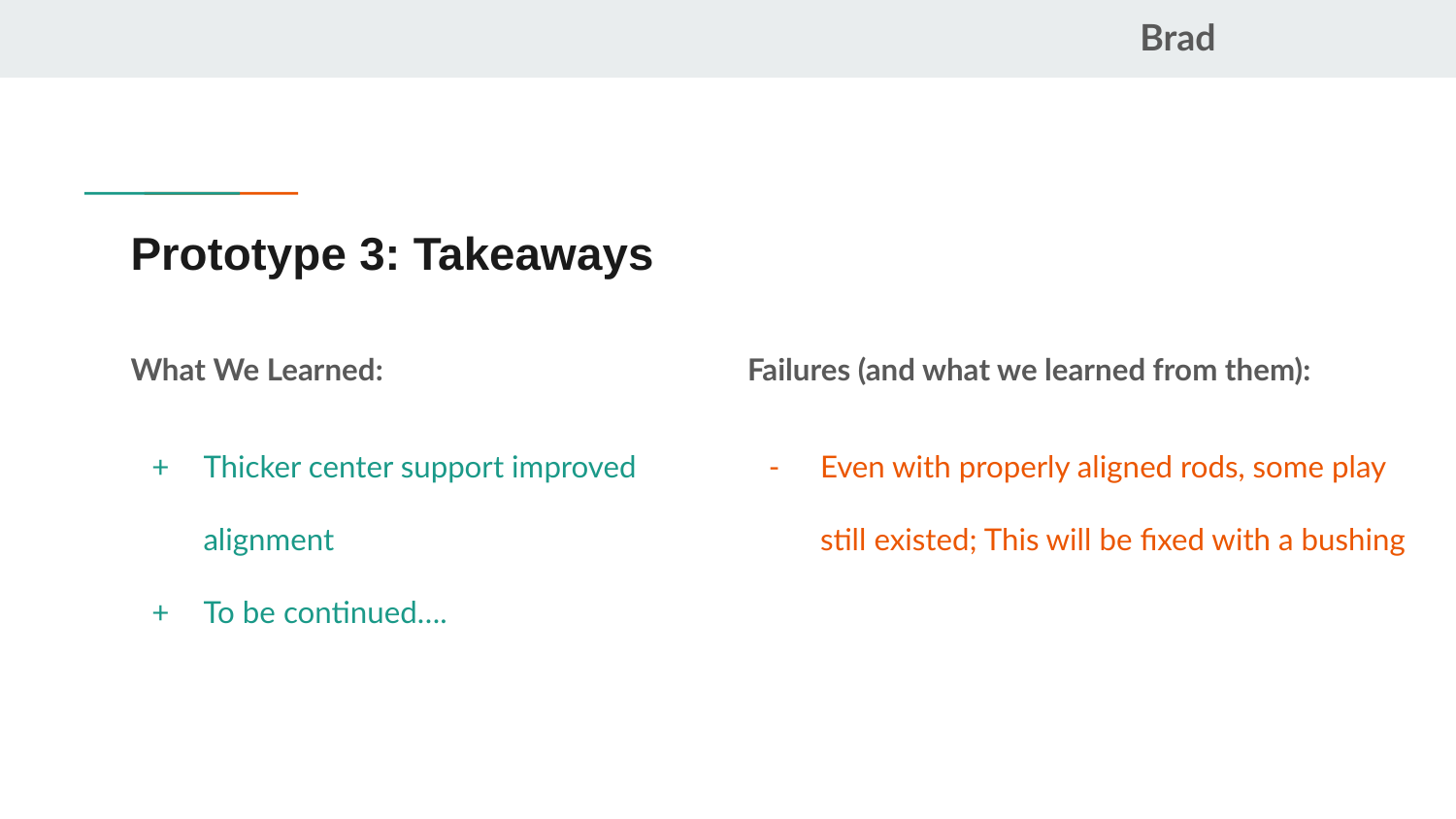

Brad
# Prototype 3: Takeaways
What We Learned:
Thicker center support improved alignment
To be continued….
Failures (and what we learned from them):
Even with properly aligned rods, some play still existed; This will be fixed with a bushing